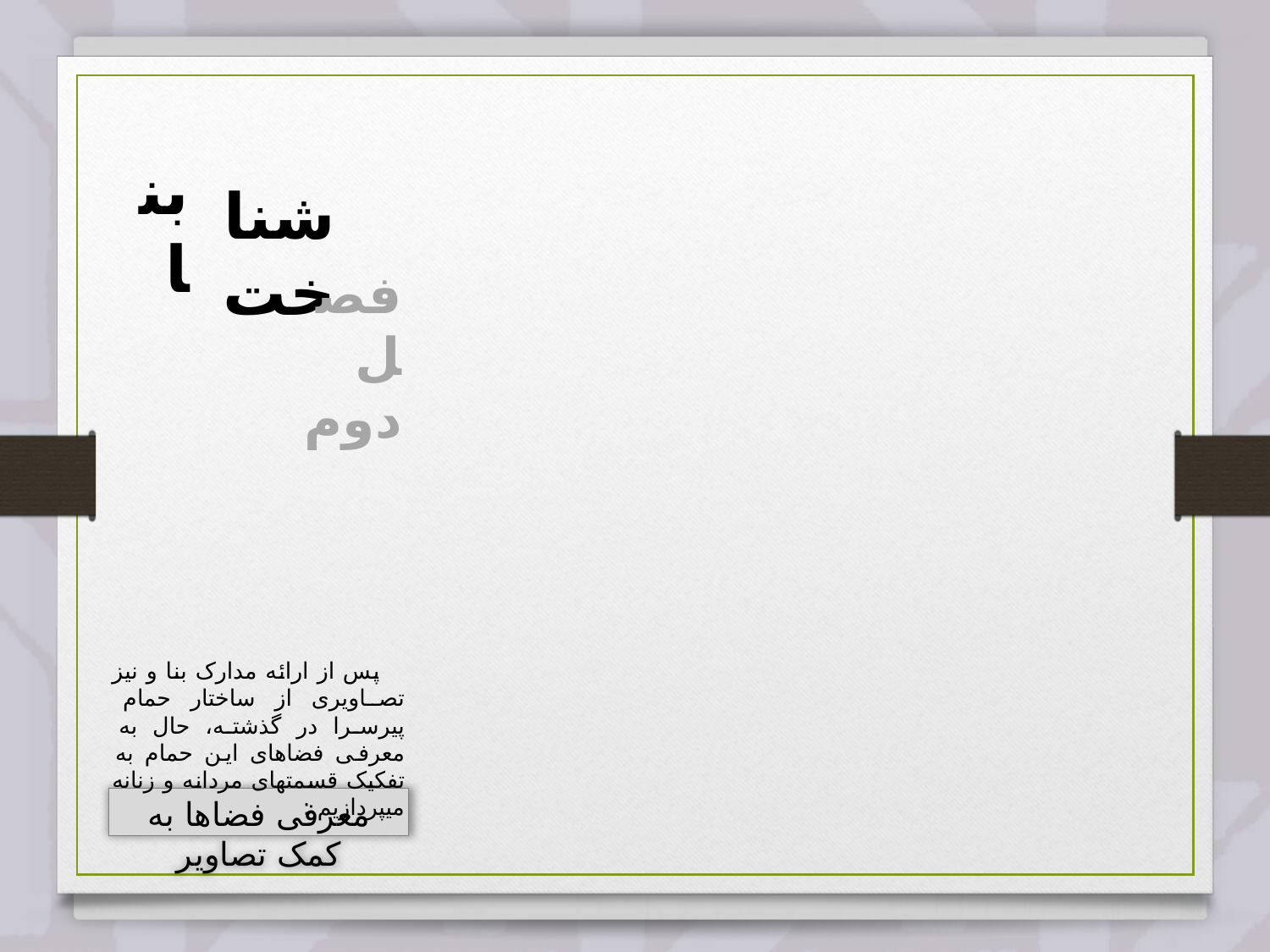

بنا
شناخت
فصل دوم
   پس از ارائه مدارک بنا و نیز تصاویری از ساختار حمام پیرسرا در گذشته، حال به معرفی فضاهای این حمام به تفکیک قسمت‏های مردانه و زنانه می‏پردازیم :
معرفی فضاها به کمک تصاویر